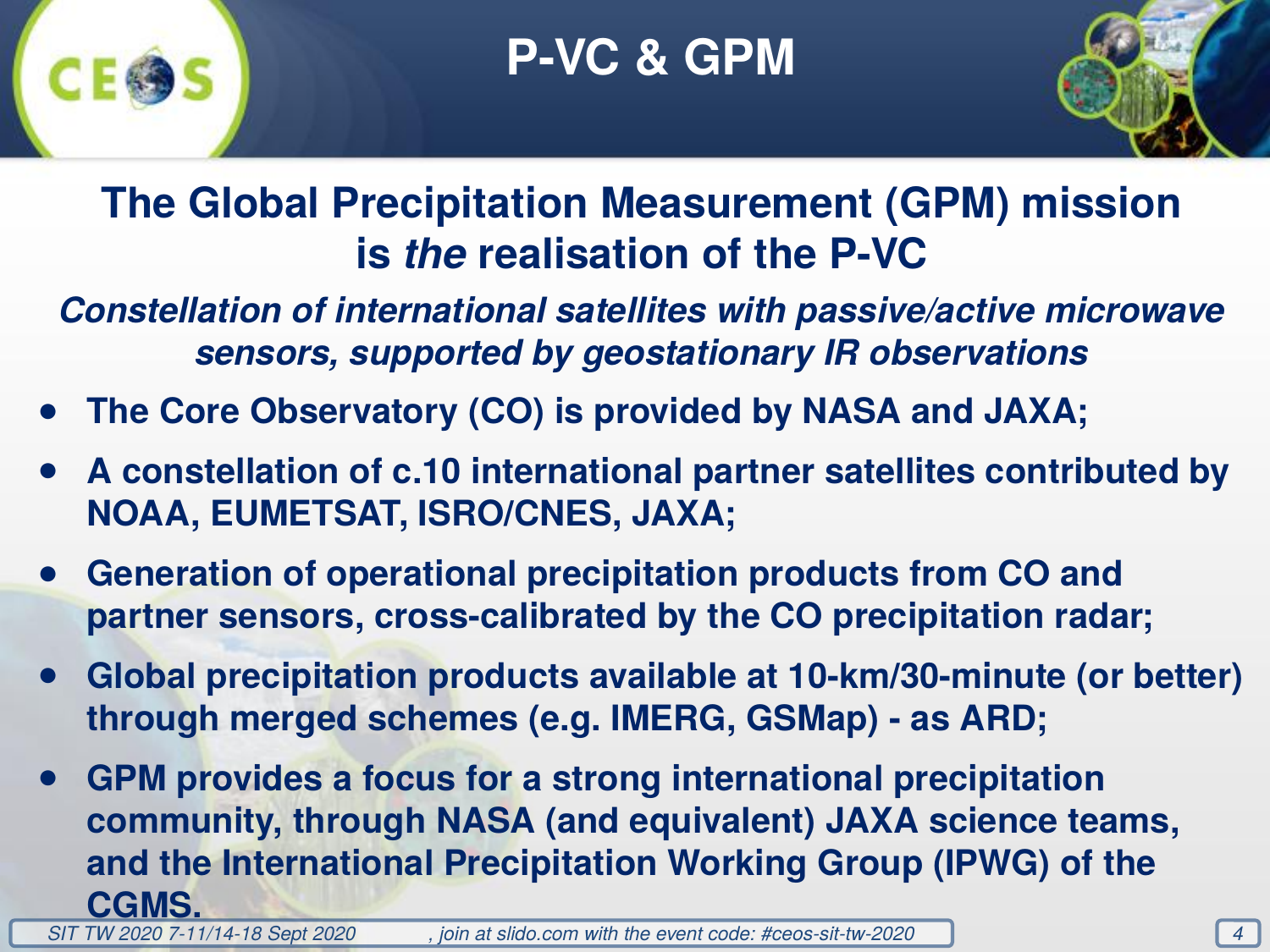

P-VC & GPM

The Global Precipitation Measurement (GPM) mission
is the realisation of the P-VC
Constellation of international satellites with passive/active microwave sensors, supported by geostationary IR observations
The Core Observatory (CO) is provided by NASA and JAXA;
A constellation of c.10 international partner satellites contributed by NOAA, EUMETSAT, ISRO/CNES, JAXA;
Generation of operational precipitation products from CO and partner sensors, cross-calibrated by the CO precipitation radar;
Global precipitation products available at 10-km/30-minute (or better) through merged schemes (e.g. IMERG, GSMap) - as ARD;
GPM provides a focus for a strong international precipitation community, through NASA (and equivalent) JAXA science teams, and the International Precipitation Working Group (IPWG) of the CGMS.

4